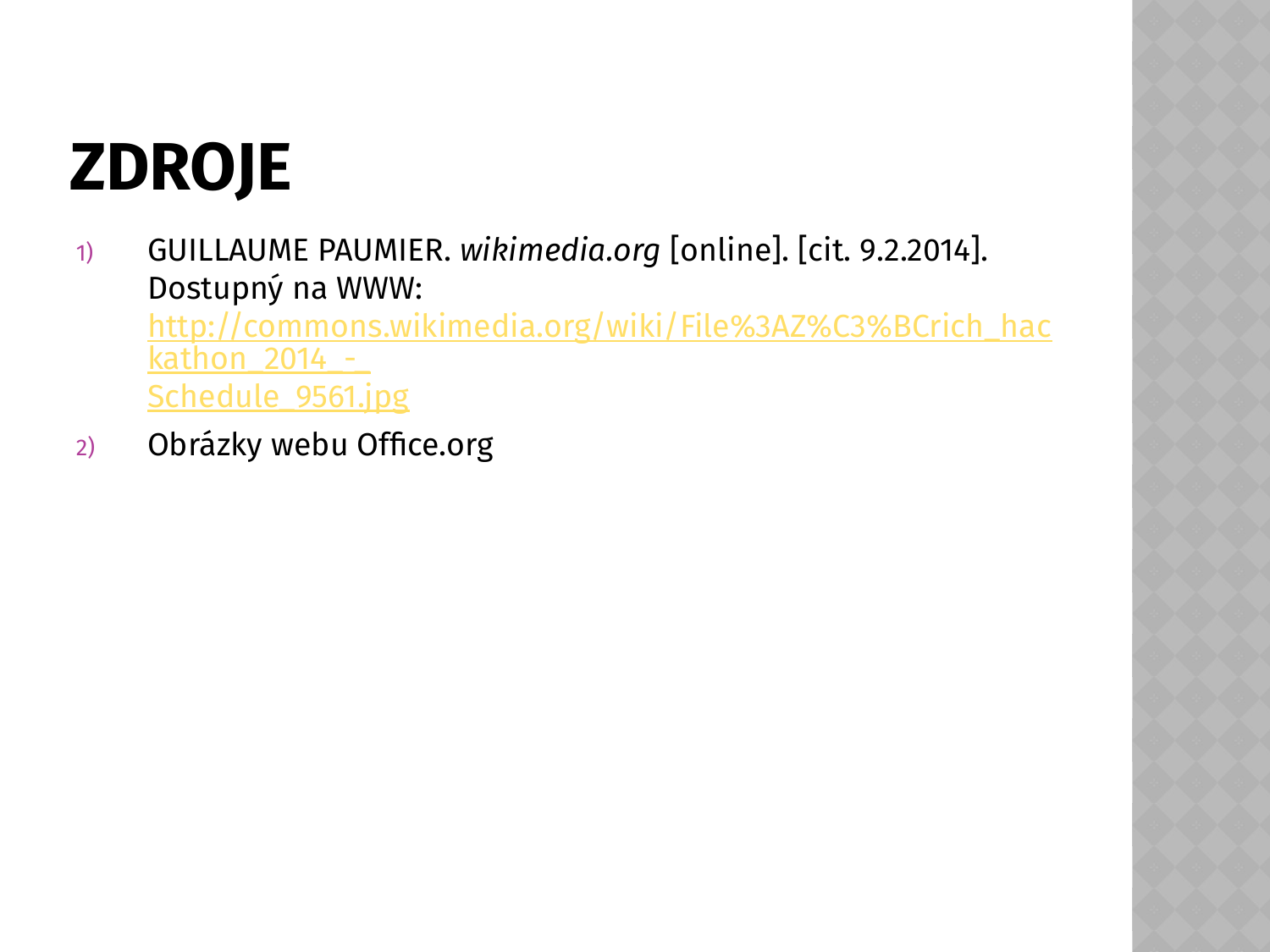

# ZDROJE
GUILLAUME PAUMIER. wikimedia.org [online]. [cit. 9.2.2014]. Dostupný na WWW: http://commons.wikimedia.org/wiki/File%3AZ%C3%BCrich_hackathon_2014_-_Schedule_9561.jpg
Obrázky webu Office.org